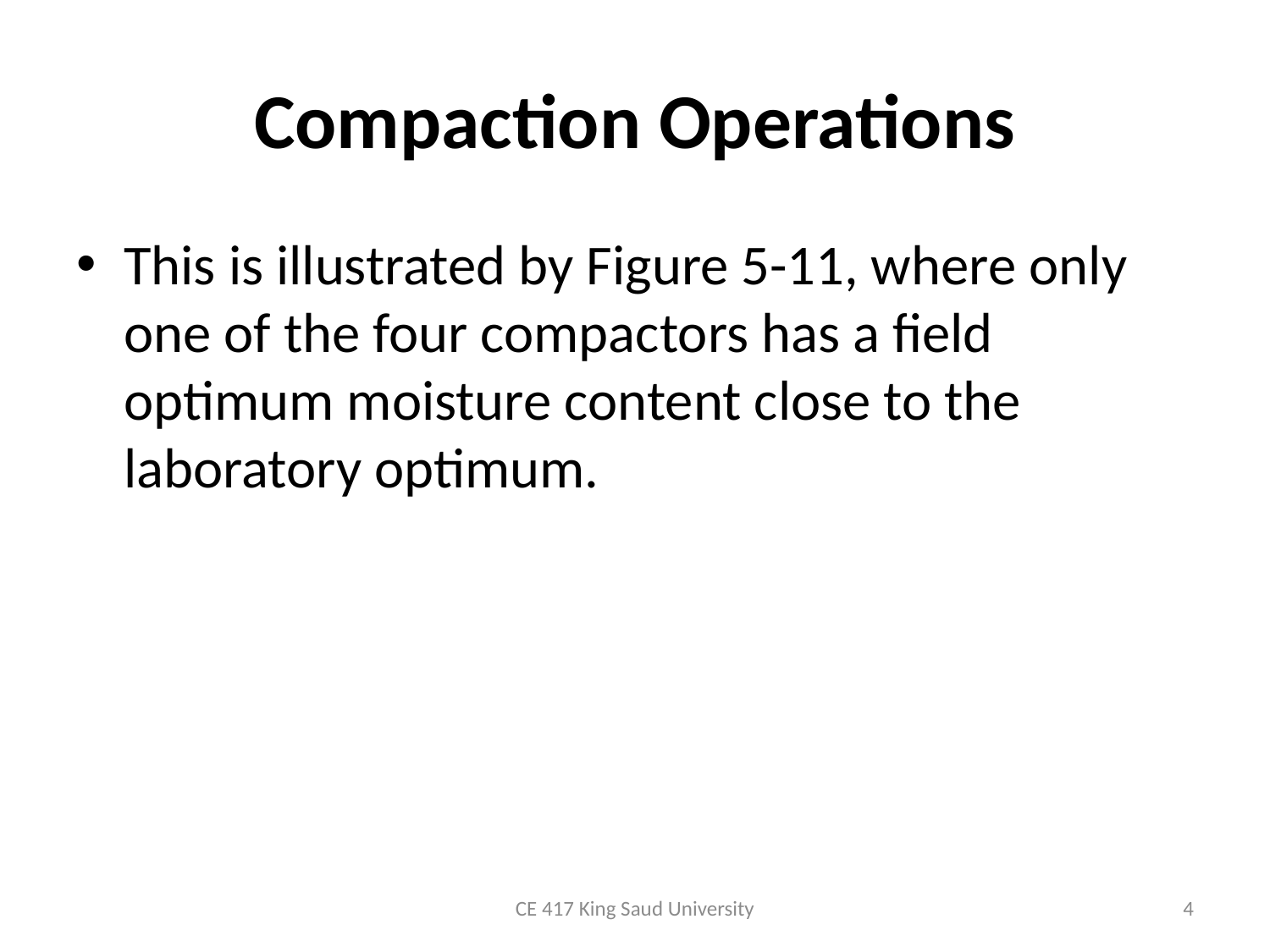

# Compaction Operations
This is illustrated by Figure 5-11, where only one of the four compactors has a field optimum moisture content close to the laboratory optimum.
CE 417 King Saud University
4